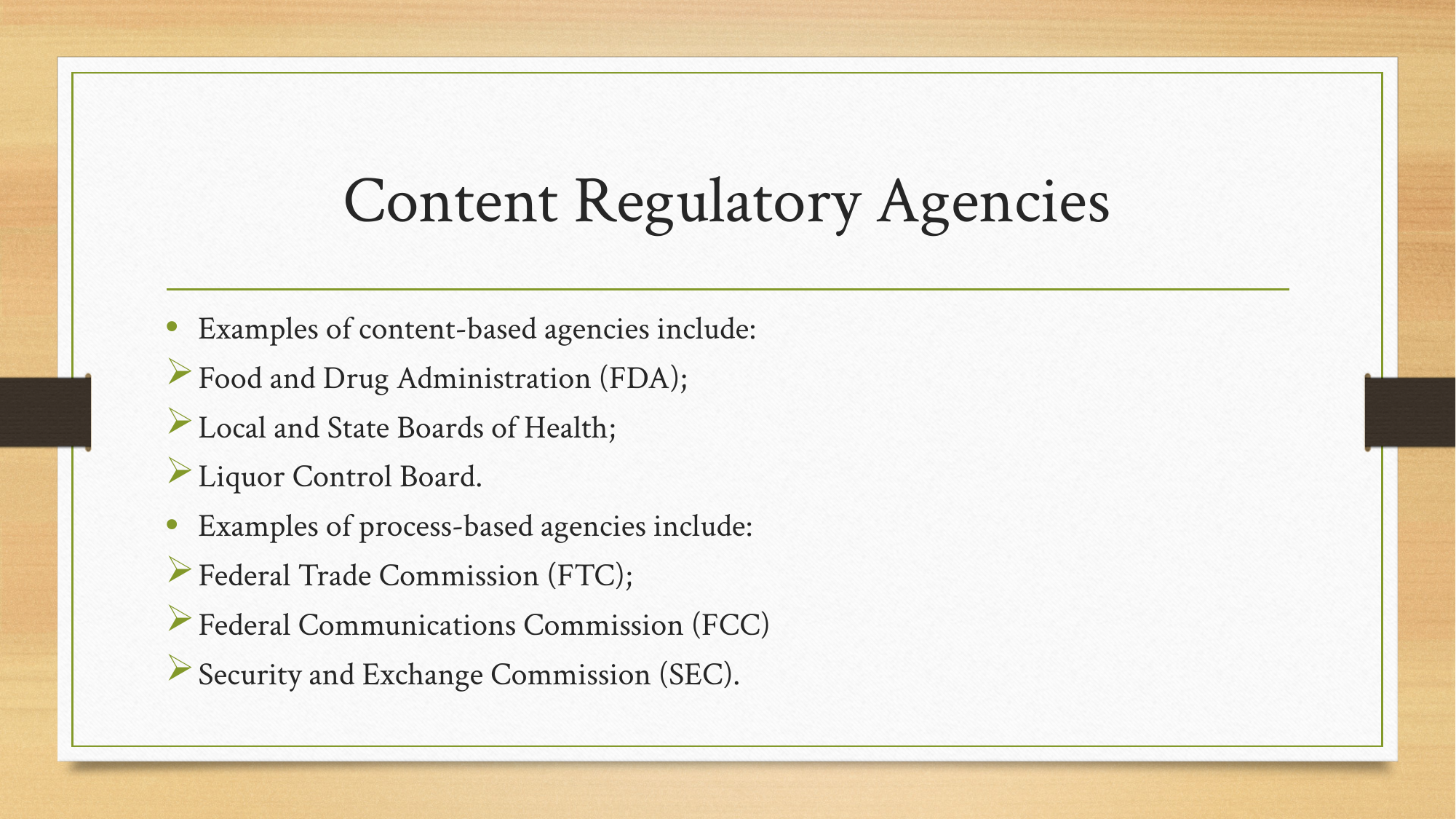

# Content Regulatory Agencies
Examples of content-based agencies include:
Food and Drug Administration (FDA);
Local and State Boards of Health;
Liquor Control Board.
Examples of process-based agencies include:
Federal Trade Commission (FTC);
Federal Communications Commission (FCC)
Security and Exchange Commission (SEC).